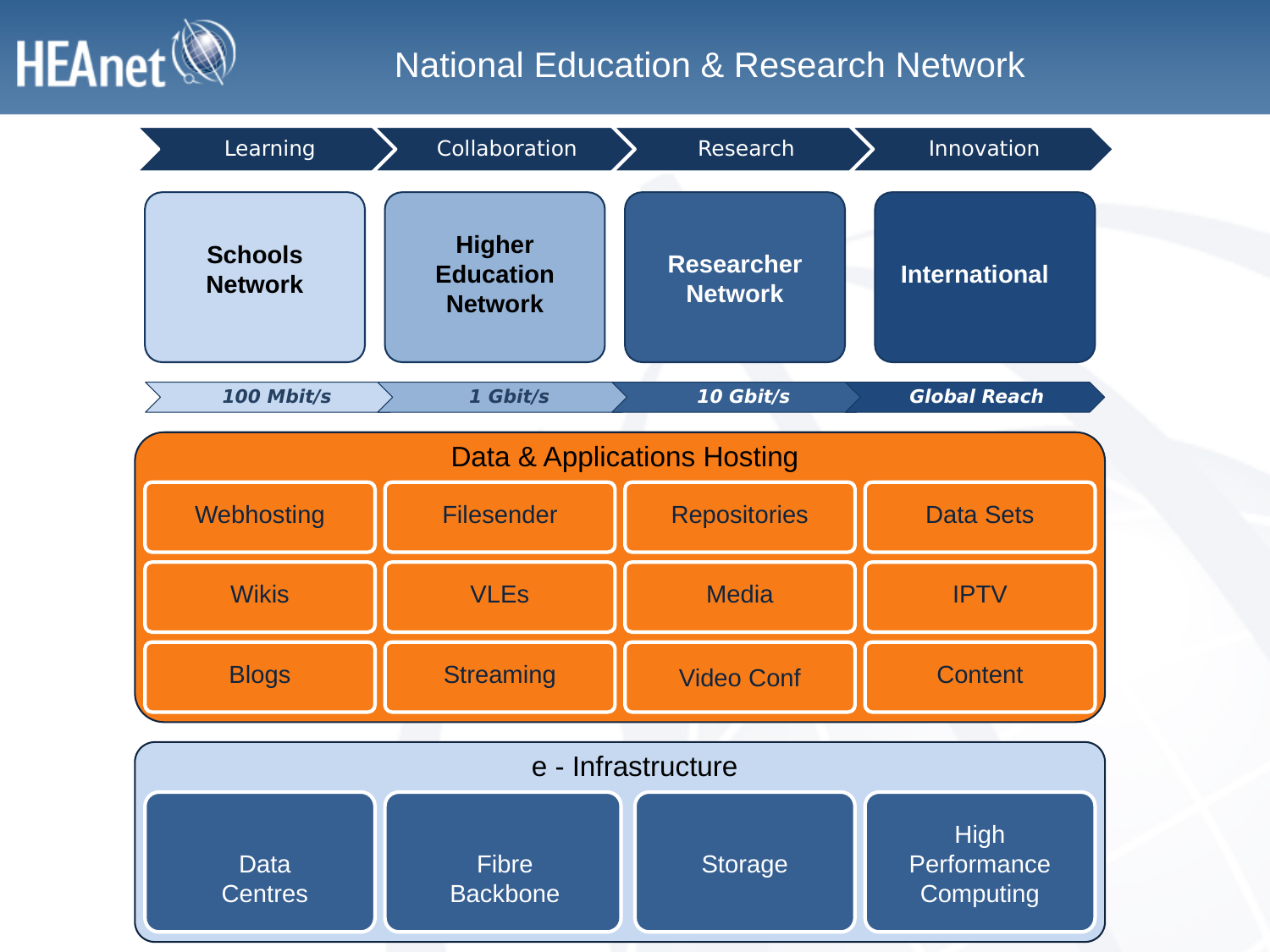

National Education & Research Network
Learning
Collaboration
Research
Innovation

Higher Education Network
Schools Network
Researcher Network
International
100 Mbit/s
1 Gbit/s
10 Gbit/s
Global Reach

Data & Applications Hosting

Webhosting
Filesender
Repositories
Data Sets

Wikis
VLEs
Media
IPTV

Blogs
Streaming
Content
Video Conf

e - Infrastructure

High Performance Computing
Data Centres
Fibre Backbone
Storage